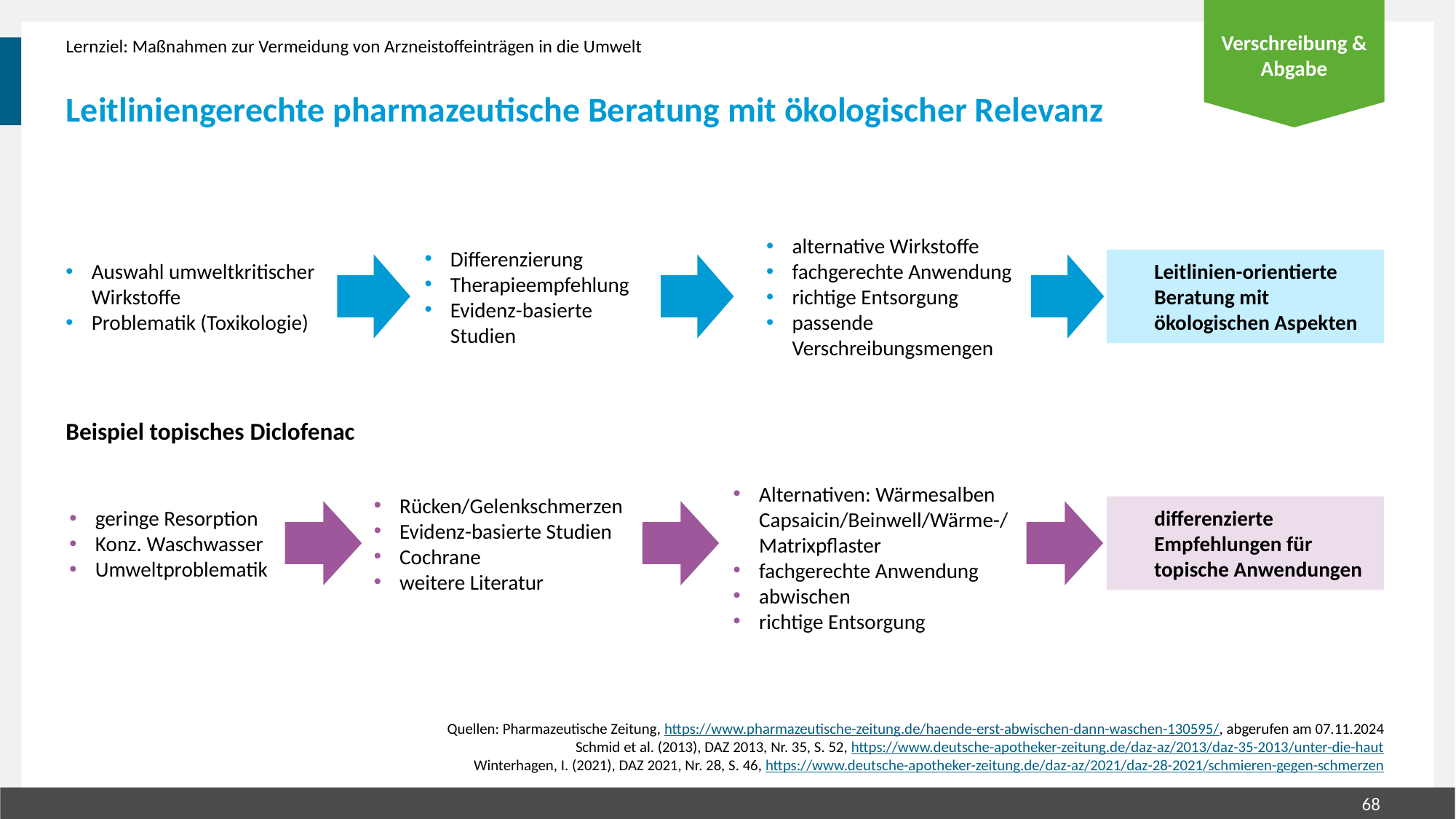

Verschreibung & Abgabe
Lernziel: Maßnahmen zur Vermeidung von Arzneistoffeinträgen in die Umwelt
# Leitliniengerechte pharmazeutische Beratung mit ökologischer Relevanz
alternative Wirkstoffe
fachgerechte Anwendung
richtige Entsorgung
passende Verschreibungsmengen
Differenzierung
Therapieempfehlung
Evidenz-basierte Studien
Leitlinien-orientierte Beratung mit ökologischen Aspekten
Auswahl umweltkritischer Wirkstoffe
Problematik (Toxikologie)

Beispiel topisches Diclofenac

Alternativen: Wärmesalben Capsaicin/Beinwell/Wärme-/ Matrixpflaster
fachgerechte Anwendung
abwischen
richtige Entsorgung
Rücken/Gelenkschmerzen
Evidenz-basierte Studien
Cochrane
weitere Literatur
differenzierte Empfehlungen für topische Anwendungen
geringe Resorption
Konz. Waschwasser
Umweltproblematik

Quellen: Pharmazeutische Zeitung, https://www.pharmazeutische-zeitung.de/haende-erst-abwischen-dann-waschen-130595/, abgerufen am 07.11.2024
Schmid et al. (2013), DAZ 2013, Nr. 35, S. 52, https://www.deutsche-apotheker-zeitung.de/daz-az/2013/daz-35-2013/unter-die-haut
Winterhagen, I. (2021), DAZ 2021, Nr. 28, S. 46, https://www.deutsche-apotheker-zeitung.de/daz-az/2021/daz-28-2021/schmieren-gegen-schmerzen
68